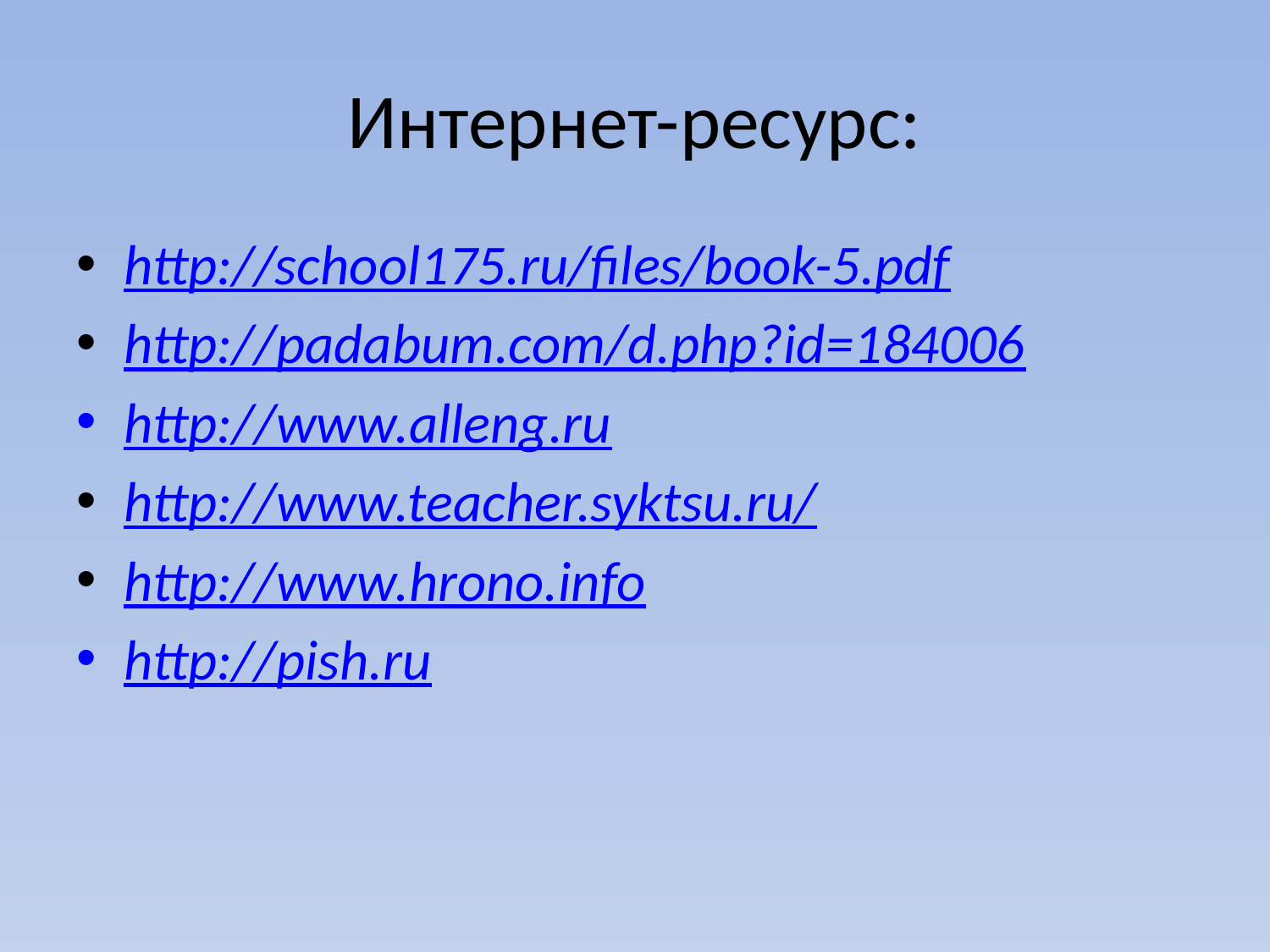

# Интернет-ресурс:
http://school175.ru/files/book-5.pdf
http://padabum.com/d.php?id=184006
http://www.alleng.ru
http://www.teacher.syktsu.ru/
http://www.hrono.info
http://pish.ru